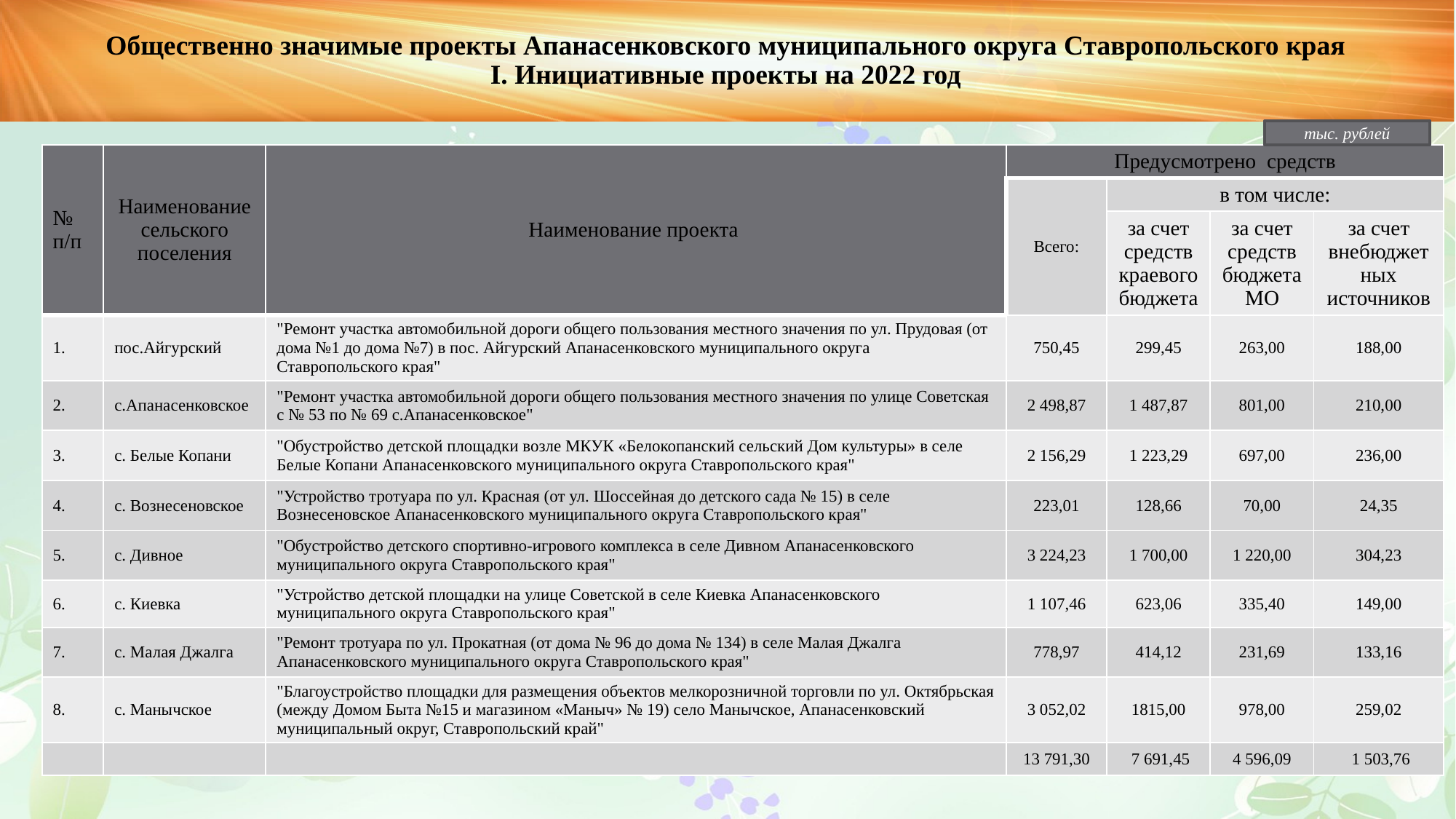

Общественно значимые проекты Апанасенковского муниципального округа Ставропольского края
I. Инициативные проекты на 2022 год
тыс. рублей
| № п/п | Наименование сельского поселения | Наименование проекта | Предусмотрено средств |  |  |  |
| --- | --- | --- | --- | --- | --- | --- |
|  |  |  | Всего: | в том числе: |  |  |
|  |  |  |  | за счет средств краевого бюджета | за счет средств бюджета МО | за счет внебюджетных источников |
| 1. | пос.Айгурский | "Ремонт участка автомобильной дороги общего пользования местного значения по ул. Прудовая (от дома №1 до дома №7) в пос. Айгурский Апанасенковского муниципального округа Ставропольского края" | 750,45 | 299,45 | 263,00 | 188,00 |
| 2. | с.Апанасенковское | "Ремонт участка автомобильной дороги общего пользования местного значения по улице Советская с № 53 по № 69 с.Апанасенковское" | 2 498,87 | 1 487,87 | 801,00 | 210,00 |
| 3. | с. Белые Копани | "Обустройство детской площадки возле МКУК «Белокопанский сельский Дом культуры» в селе Белые Копани Апанасенковского муниципального округа Ставропольского края" | 2 156,29 | 1 223,29 | 697,00 | 236,00 |
| 4. | с. Вознесеновское | "Устройство тротуара по ул. Красная (от ул. Шоссейная до детского сада № 15) в селе Вознесеновское Апанасенковского муниципального округа Ставропольского края" | 223,01 | 128,66 | 70,00 | 24,35 |
| 5. | с. Дивное | "Обустройство детского спортивно-игрового комплекса в селе Дивном Апанасенковского муниципального округа Ставропольского края" | 3 224,23 | 1 700,00 | 1 220,00 | 304,23 |
| 6. | с. Киевка | "Устройство детской площадки на улице Советской в селе Киевка Апанасенковского муниципального округа Ставропольского края" | 1 107,46 | 623,06 | 335,40 | 149,00 |
| 7. | с. Малая Джалга | "Ремонт тротуара по ул. Прокатная (от дома № 96 до дома № 134) в селе Малая Джалга Апанасенковского муниципального округа Ставропольского края" | 778,97 | 414,12 | 231,69 | 133,16 |
| 8. | с. Манычское | "Благоустройство площадки для размещения объектов мелкорозничной торговли по ул. Октябрьская (между Домом Быта №15 и магазином «Маныч» № 19) село Манычское, Апанасенковский муниципальный округ, Ставропольский край" | 3 052,02 | 1815,00 | 978,00 | 259,02 |
|  |  |  | 13 791,30 | 7 691,45 | 4 596,09 | 1 503,76 |